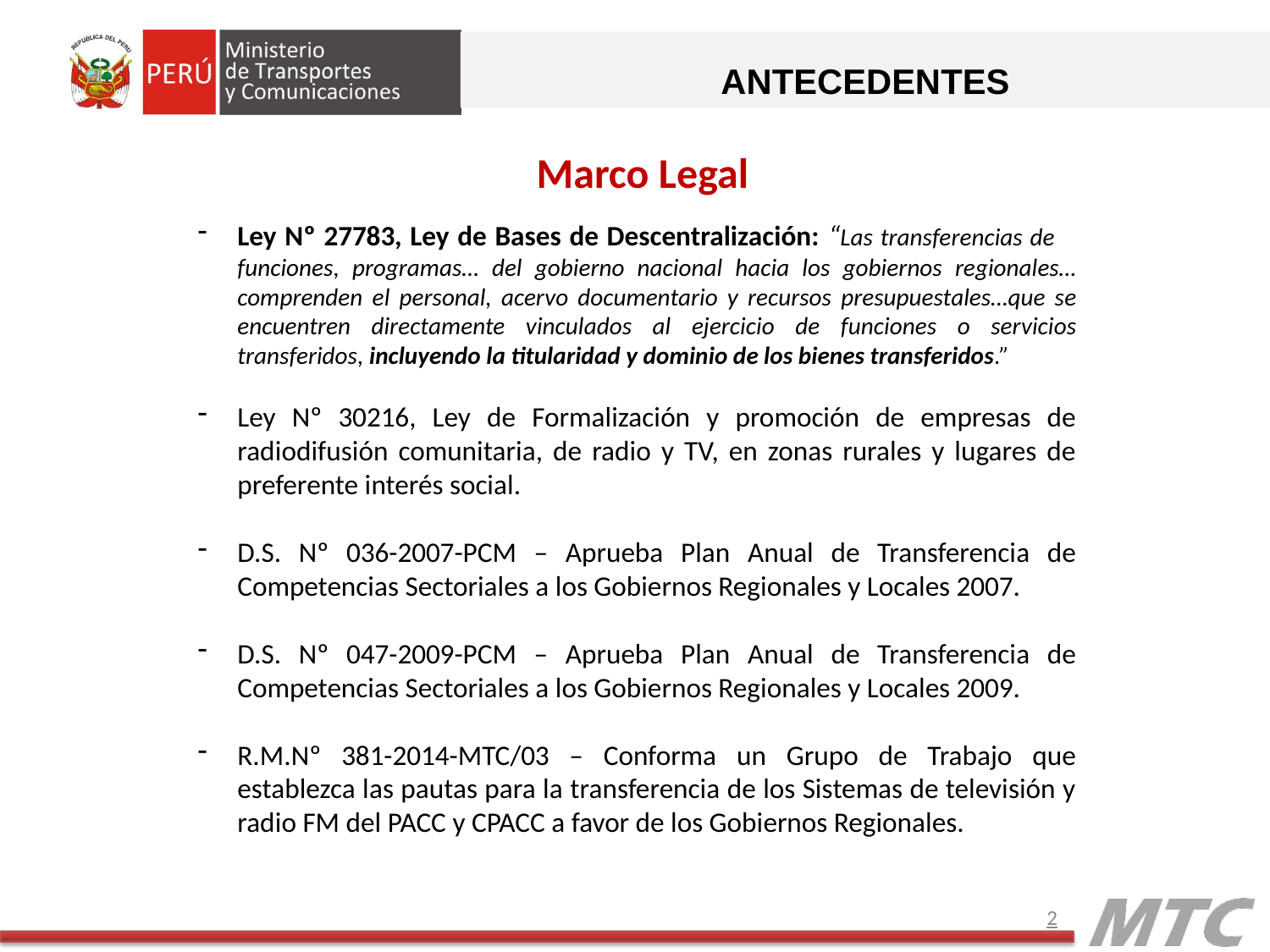

ANTECEDENTES
Marco Legal
Ley Nº 27783, Ley de Bases de Descentralización: “Las transferencias de    funciones, programas… del gobierno nacional hacia los gobiernos regionales… comprenden el personal, acervo documentario y recursos presupuestales…que se encuentren directamente vinculados al ejercicio de funciones o servicios transferidos, incluyendo la titularidad y dominio de los bienes transferidos.”

Ley Nº 30216, Ley de Formalización y promoción de empresas de radiodifusión comunitaria, de radio y TV, en zonas rurales y lugares de preferente interés social.

D.S. Nº 036-2007-PCM – Aprueba Plan Anual de Transferencia de Competencias Sectoriales a los Gobiernos Regionales y Locales 2007.

D.S. Nº 047-2009-PCM – Aprueba Plan Anual de Transferencia de Competencias Sectoriales a los Gobiernos Regionales y Locales 2009.

R.M.Nº 381-2014-MTC/03 – Conforma un Grupo de Trabajo que establezca las pautas para la transferencia de los Sistemas de televisión y radio FM del PACC y CPACC a favor de los Gobiernos Regionales.

2